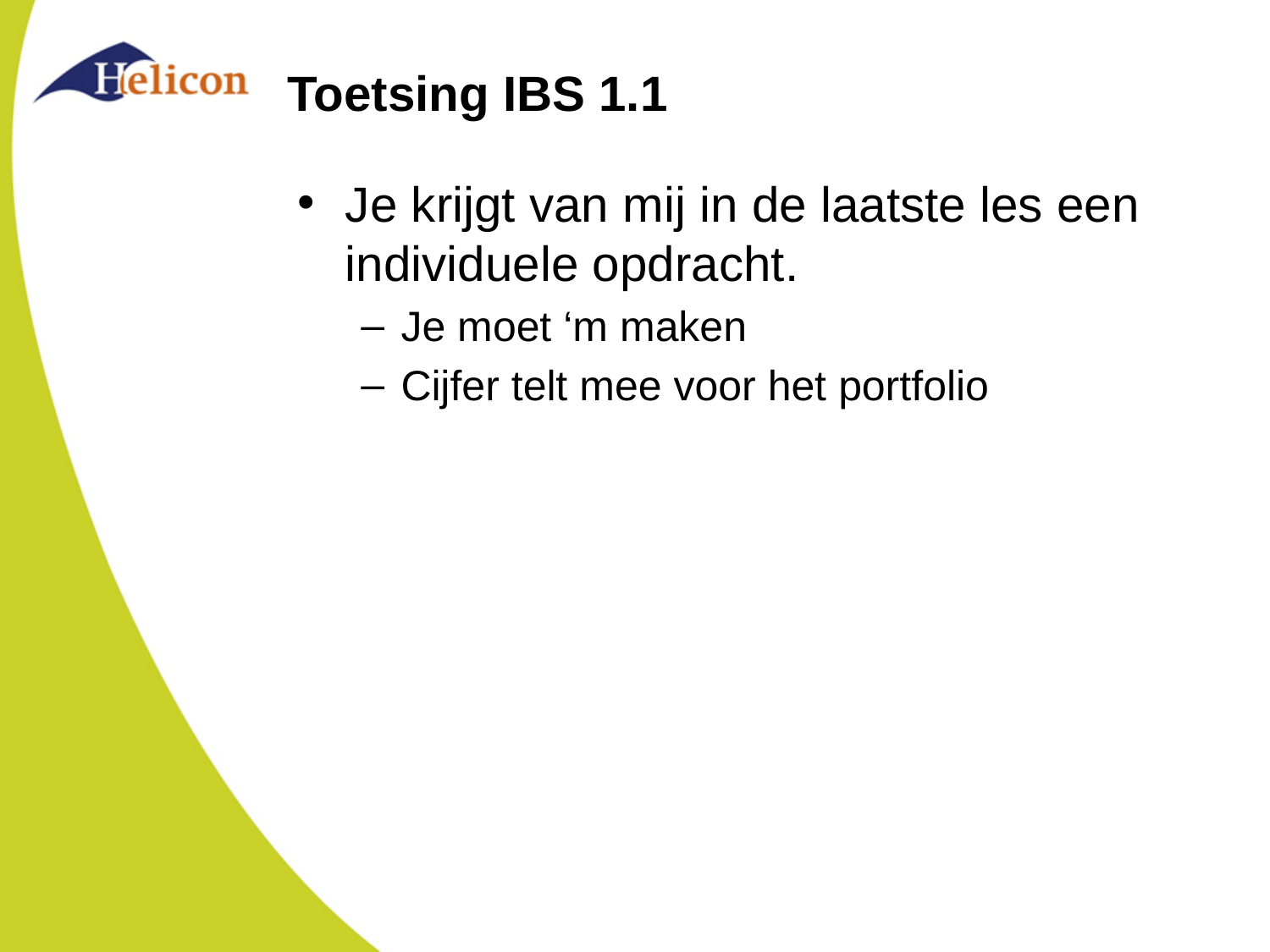

# Toetsing IBS 1.1
Je krijgt van mij in de laatste les een individuele opdracht.
Je moet ‘m maken
Cijfer telt mee voor het portfolio